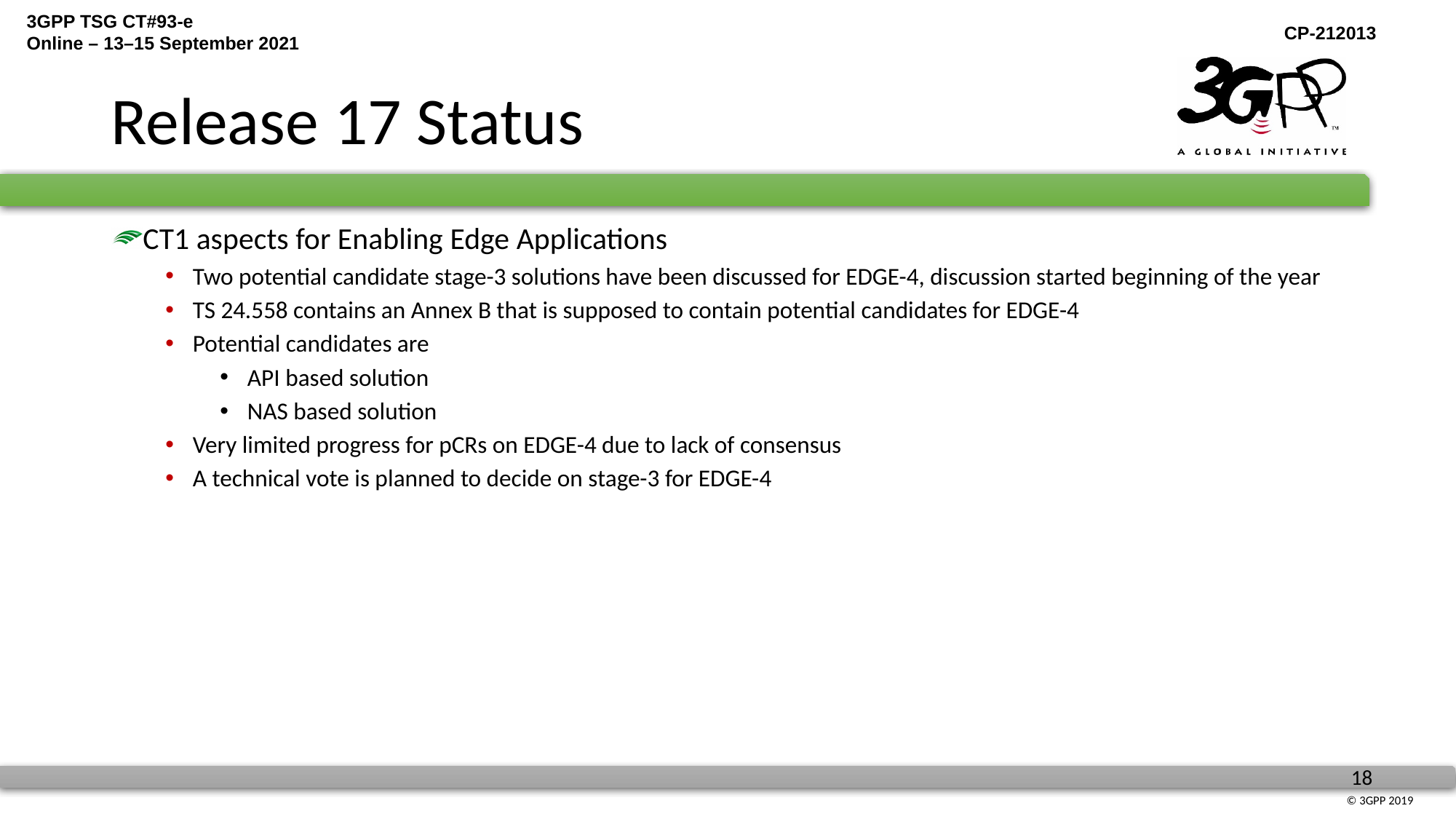

# Release 17 Status
CT1 aspects for Enabling Edge Applications
Two potential candidate stage-3 solutions have been discussed for EDGE-4, discussion started beginning of the year
TS 24.558 contains an Annex B that is supposed to contain potential candidates for EDGE-4
Potential candidates are
API based solution
NAS based solution
Very limited progress for pCRs on EDGE-4 due to lack of consensus
A technical vote is planned to decide on stage-3 for EDGE-4